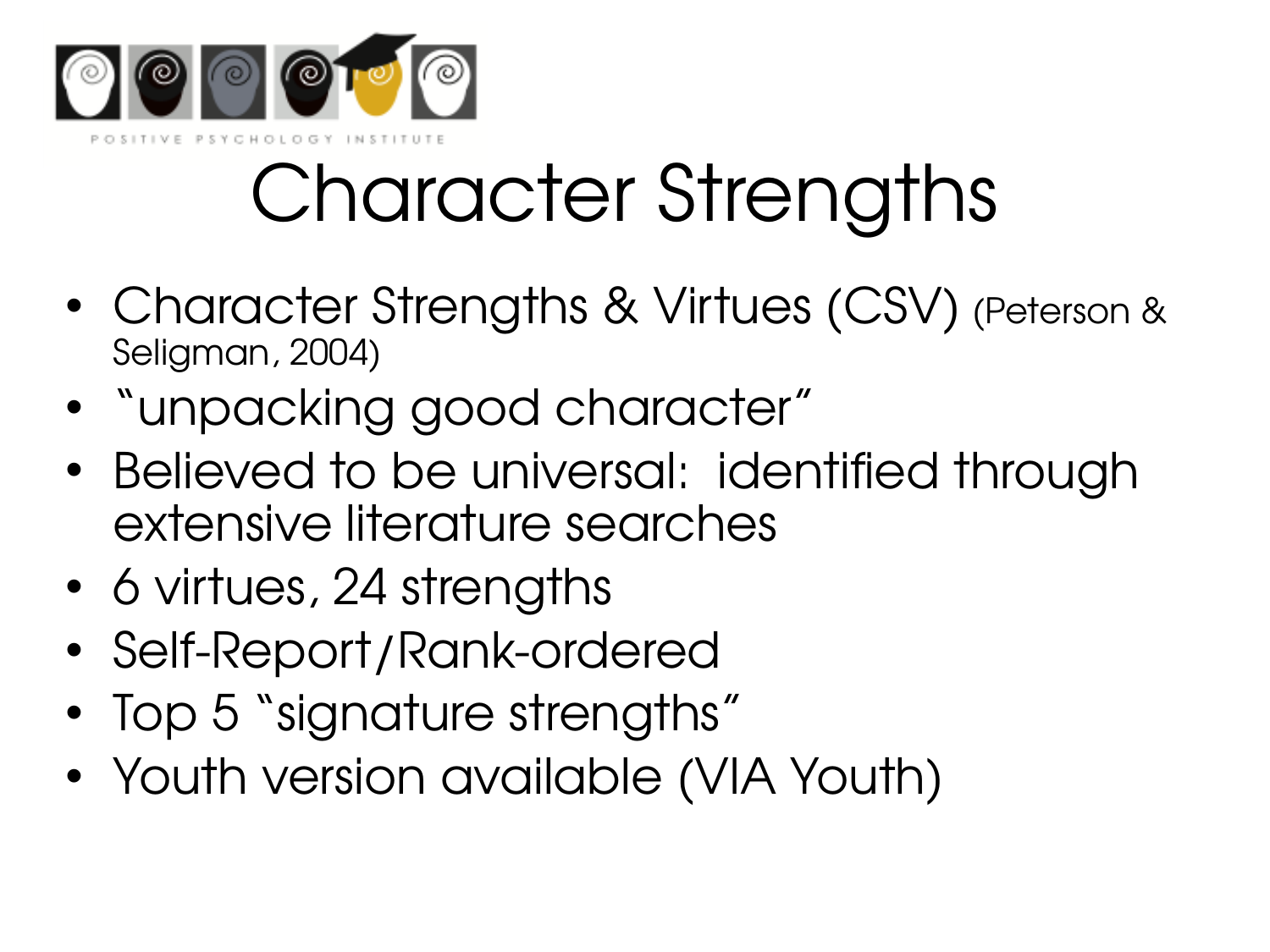

Character Strengths
Character Strengths & Virtues (CSV) (Peterson & Seligman, 2004)
“unpacking good character”
Believed to be universal:  identified through extensive literature searches
6 virtues, 24 strengths
Self-Report/Rank-ordered
Top 5 “signature strengths”
Youth version available (VIA Youth)